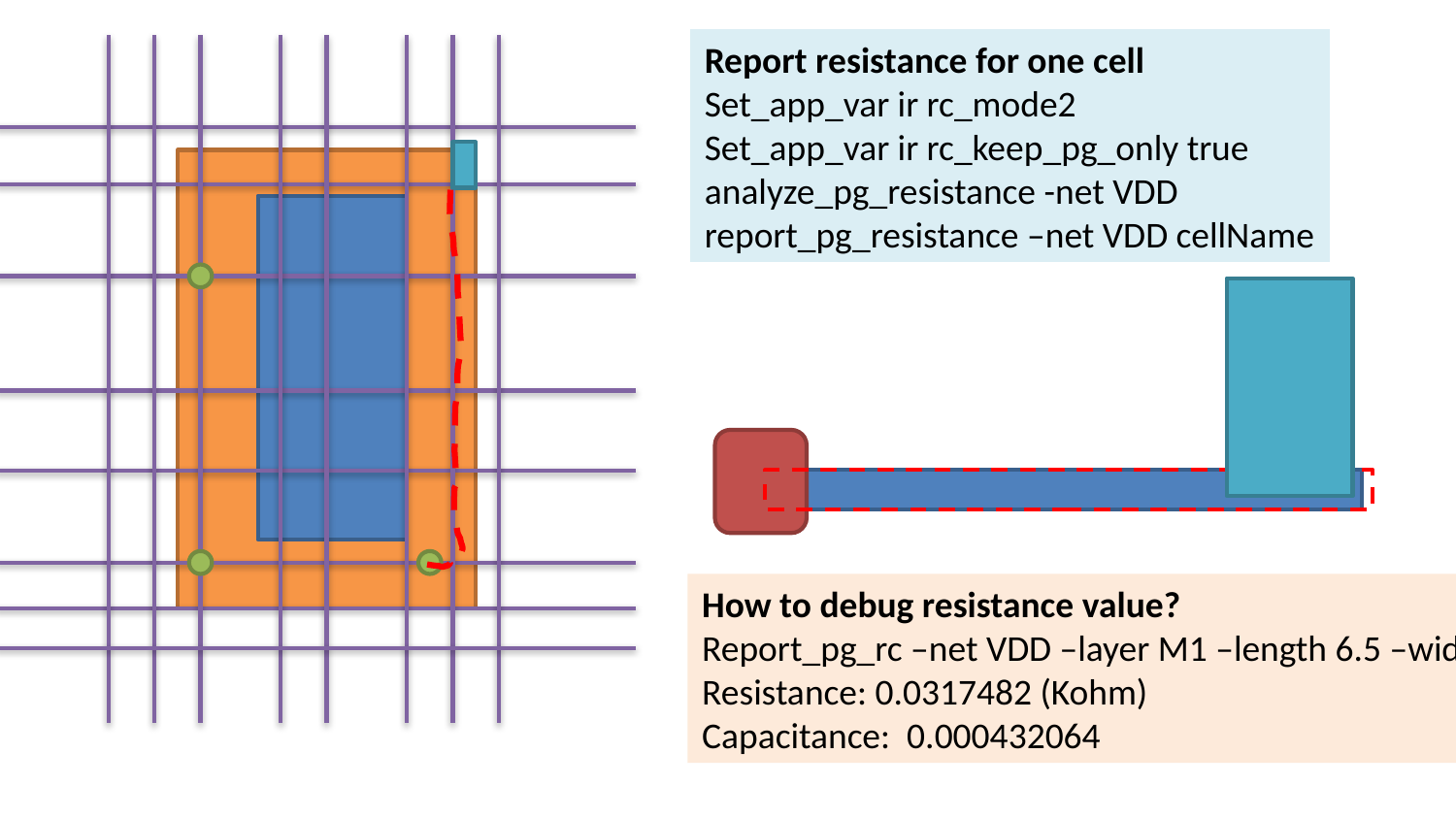

Report resistance for one cell
Set_app_var ir rc_mode2
Set_app_var ir rc_keep_pg_only true
analyze_pg_resistance -net VDD
report_pg_resistance –net VDD cellName

How to debug resistance value?
Report_pg_rc –net VDD –layer M1 –length 6.5 –width 0.08
Resistance: 0.0317482 (Kohm)
Capacitance:  0.000432064